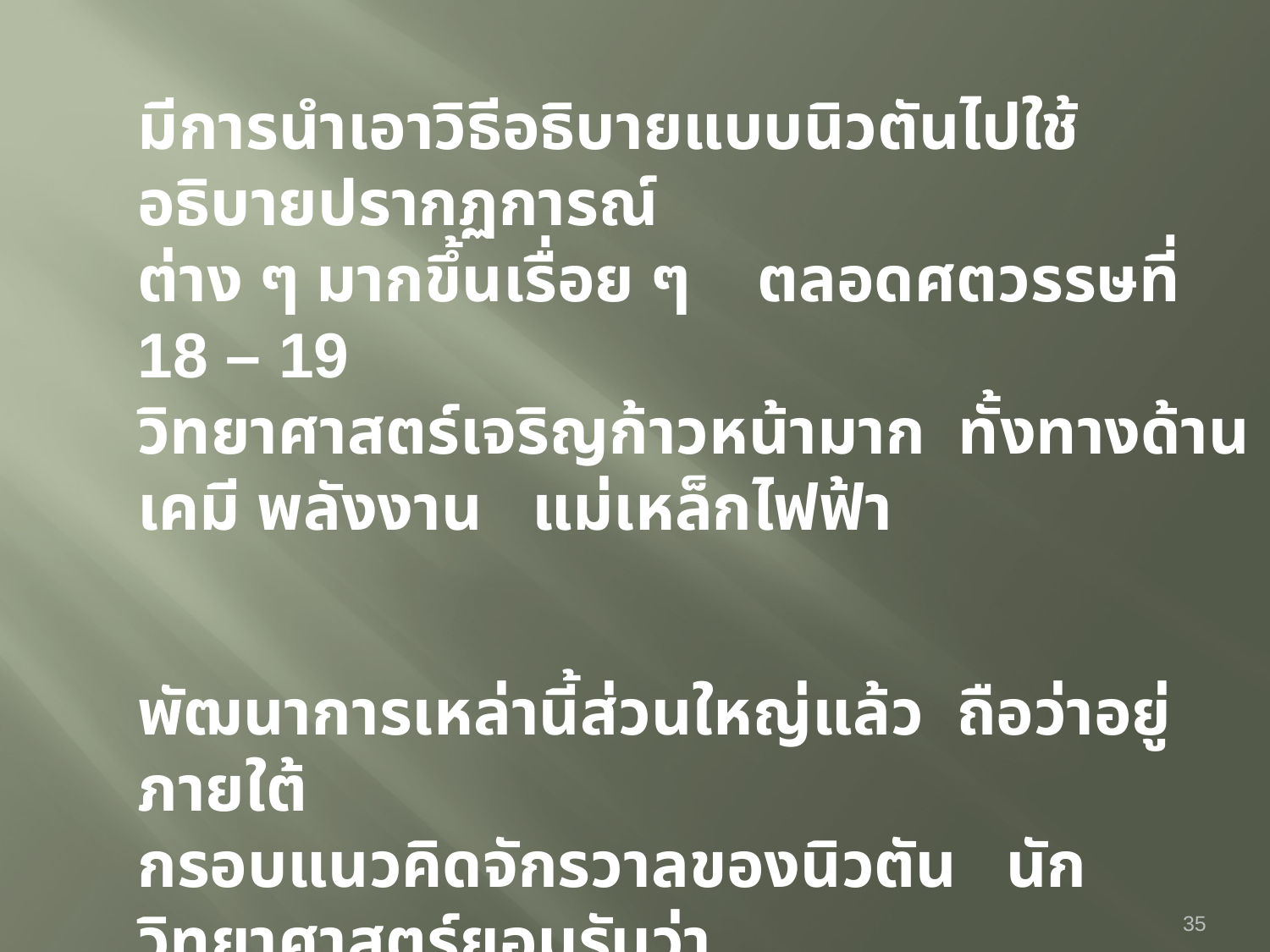

มีการนำเอาวิธีอธิบายแบบนิวตันไปใช้อธิบายปรากฏการณ์
ต่าง ๆ มากขึ้นเรื่อย ๆ    ตลอดศตวรรษที่ 18 – 19
วิทยาศาสตร์เจริญก้าวหน้ามาก  ทั้งทางด้านเคมี พลังงาน   แม่เหล็กไฟฟ้า

พัฒนาการเหล่านี้ส่วนใหญ่แล้ว  ถือว่าอยู่ภายใต้
กรอบแนวคิดจักรวาลของนิวตัน   นักวิทยาศาสตร์ยอมรับว่า
แนวความคิดของนิวตันถูกต้องในสาระสำคัญ
สิ่งที่ยังต้องทำ คือการเพิ่มเติมในรายละเอียด
35